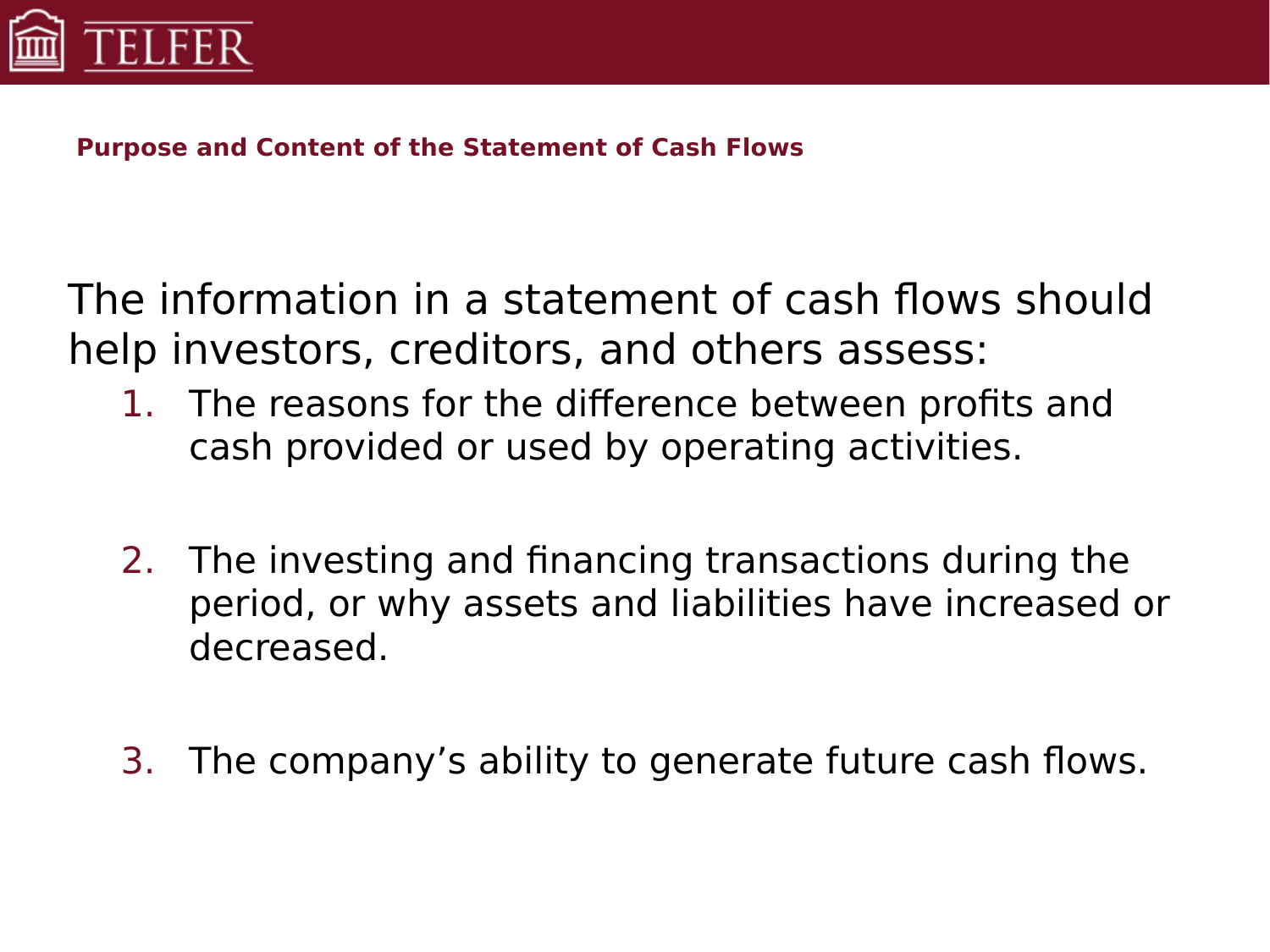

# Purpose and Content of the Statement of Cash Flows
The information in a statement of cash flows should help investors, creditors, and others assess:
The reasons for the difference between profits and cash provided or used by operating activities.

The investing and financing transactions during the period, or why assets and liabilities have increased or decreased.

The company’s ability to generate future cash flows.